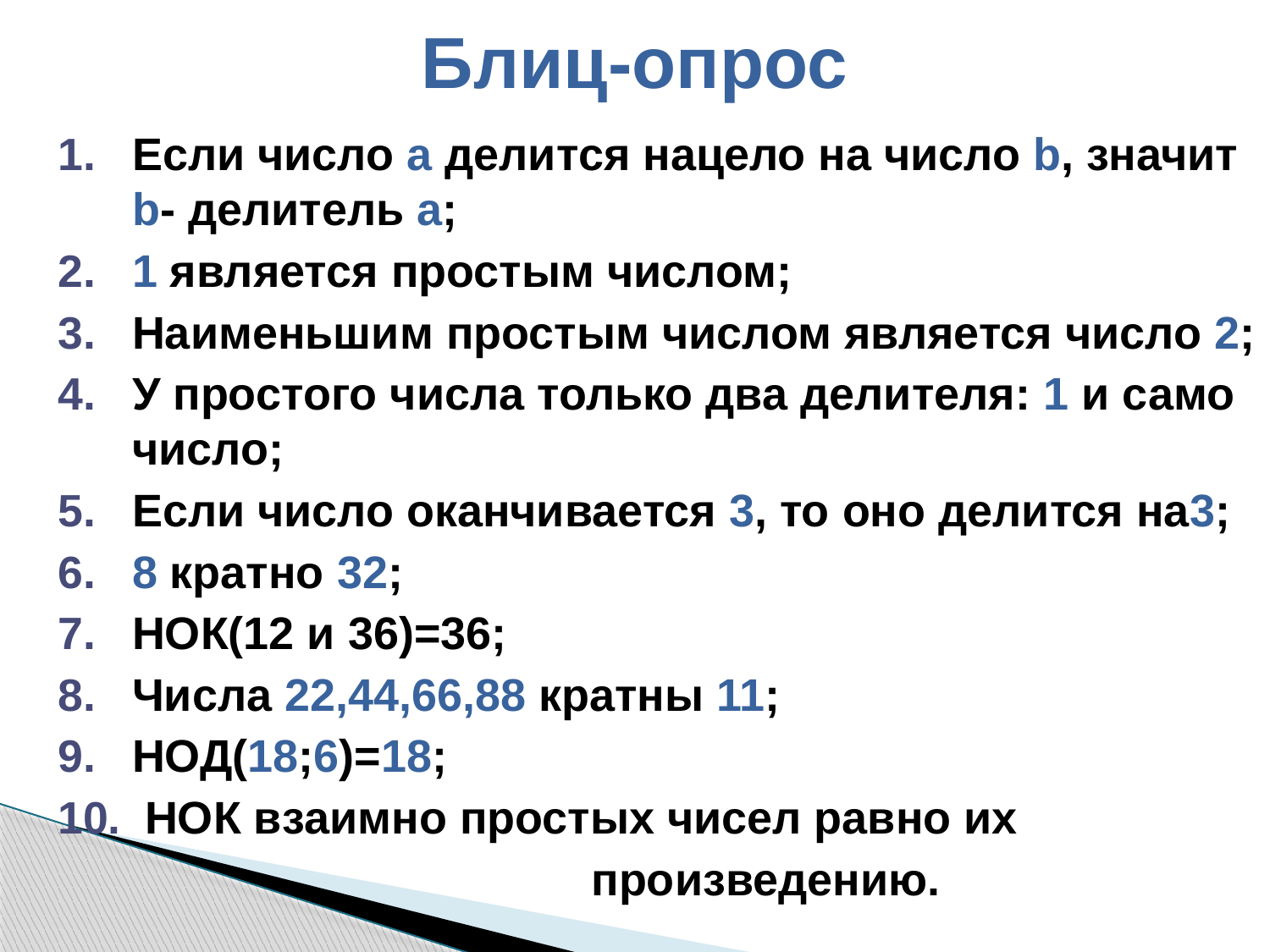

# Блиц-опрос
Если число a делится нацело на число b, значит b- делитель а;
1 является простым числом;
Наименьшим простым числом является число 2;
У простого числа только два делителя: 1 и само число;
Если число оканчивается 3, то оно делится на3;
8 кратно 32;
НОК(12 и 36)=36;
Числа 22,44,66,88 кратны 11;
НОД(18;6)=18;
 НОК взаимно простых чисел равно их
                                          произведению.